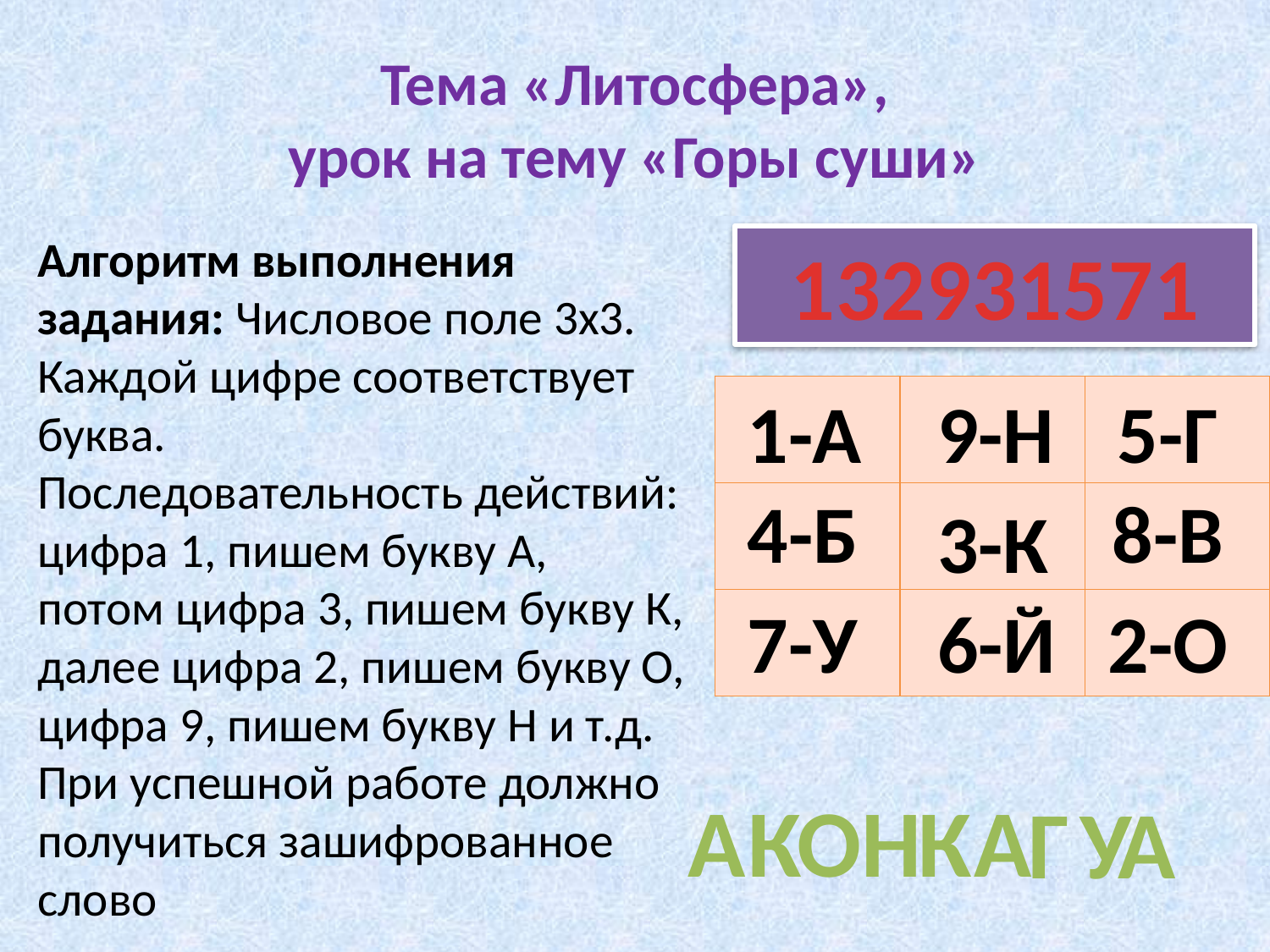

# Тема «Литосфера», урок на тему «Горы суши»
Алгоритм выполнения задания: Числовое поле 3х3.
Каждой цифре соответствует буква.
Последовательность действий:
цифра 1, пишем букву А,
потом цифра 3, пишем букву К,
далее цифра 2, пишем букву О,
цифра 9, пишем букву Н и т.д.
При успешной работе должно получиться зашифрованное слово

132931571
|  |  |  |
| --- | --- | --- |
|  |  |  |
|  |  |  |
1-А
9-Н
5-Г
4-Б
8-В
3-К
7-У
6-Й
2-О
А
К
О
Н
К
А
Г
У
А